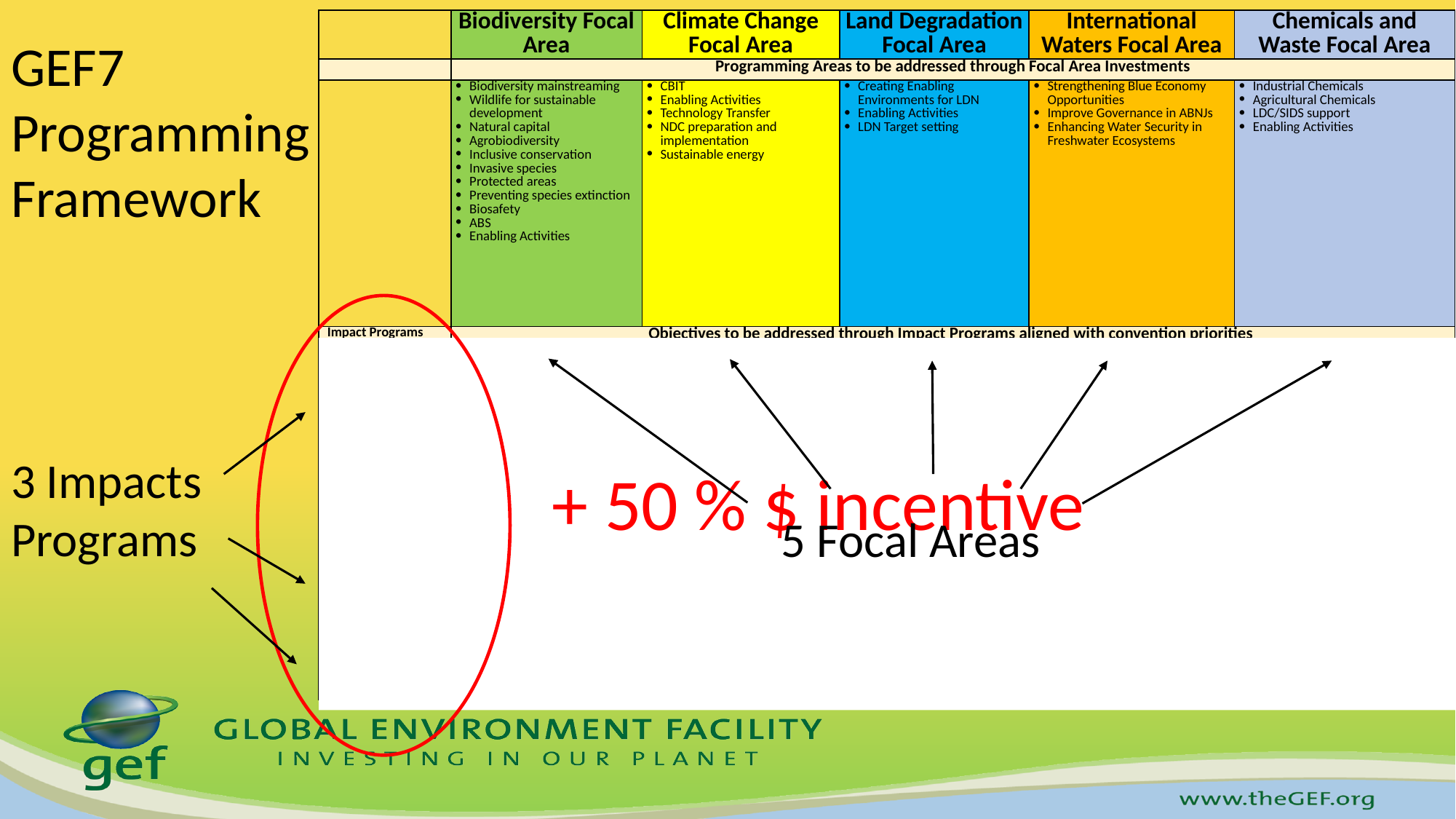

|  | Biodiversity Focal Area | Climate Change Focal Area | Land Degradation Focal Area | International Waters Focal Area | Chemicals and Waste Focal Area |
| --- | --- | --- | --- | --- | --- |
|  | Programming Areas to be addressed through Focal Area Investments |  |  |  |  |
|  | Biodiversity mainstreaming Wildlife for sustainable development Natural capital Agrobiodiversity Inclusive conservation Invasive species Protected areas Preventing species extinction Biosafety ABS Enabling Activities | CBIT Enabling Activities Technology Transfer NDC preparation and implementation Sustainable energy | Creating Enabling Environments for LDN Enabling Activities LDN Target setting | Strengthening Blue Economy Opportunities Improve Governance in ABNJs Enhancing Water Security in Freshwater Ecosystems | Industrial Chemicals Agricultural Chemicals LDC/SIDS support Enabling Activities |
| Impact Programs | Objectives to be addressed through Impact Programs aligned with convention priorities |  |  |  |  |
| Food, Land Use, and Restoration Impact Program | Manage biodiversity in production landscapes Harnessing biodiversity for sustainable agriculture | Land-based and value chain GHG mitigation (sequestration and avoidance) | Sustainable land management Diversification of crop and livestock systems Restoration of degraded production landscapes | Integrated land and water management Prevention of nutrient pollution | Replacement of POPS and relevant HHP’s used in the global food supply chain, including agricultural plastics contaminated by these chemicals with alternatives, preferably non-chemical alternatives. Disposal of obsolete agricultural chemicals that are POPs. |
| Sustainable Cities Impact Program | Integrating biodiversity and ecosystem values in urban planning | Urban-related GHG emissions avoidance | Sustainable management of production systems in urban and per-urban areas | Decreased pollution of rivers, deltas and coastal areas Advance efficient water use and re-use | Reduction of POPS, ODS, and Mercury in built infrastructure, industry and products and materials used in cities. |
| Sustainable Forest Management Impact Program | Protection of HCV forests Manage biodiversity in forest landscapes | Protection of carbon-rich stocks Forest related GHG emissions avoidance | Sustainable management of dryland landscapes | Integrated land and water management | In forests where ASGM that uses mercury occurs, reduction or elimination of mercury in these areas. |
# GEF7 Programming Framework

5 Focal Areas
3 Impacts Programs
+ 50 % $ incentive